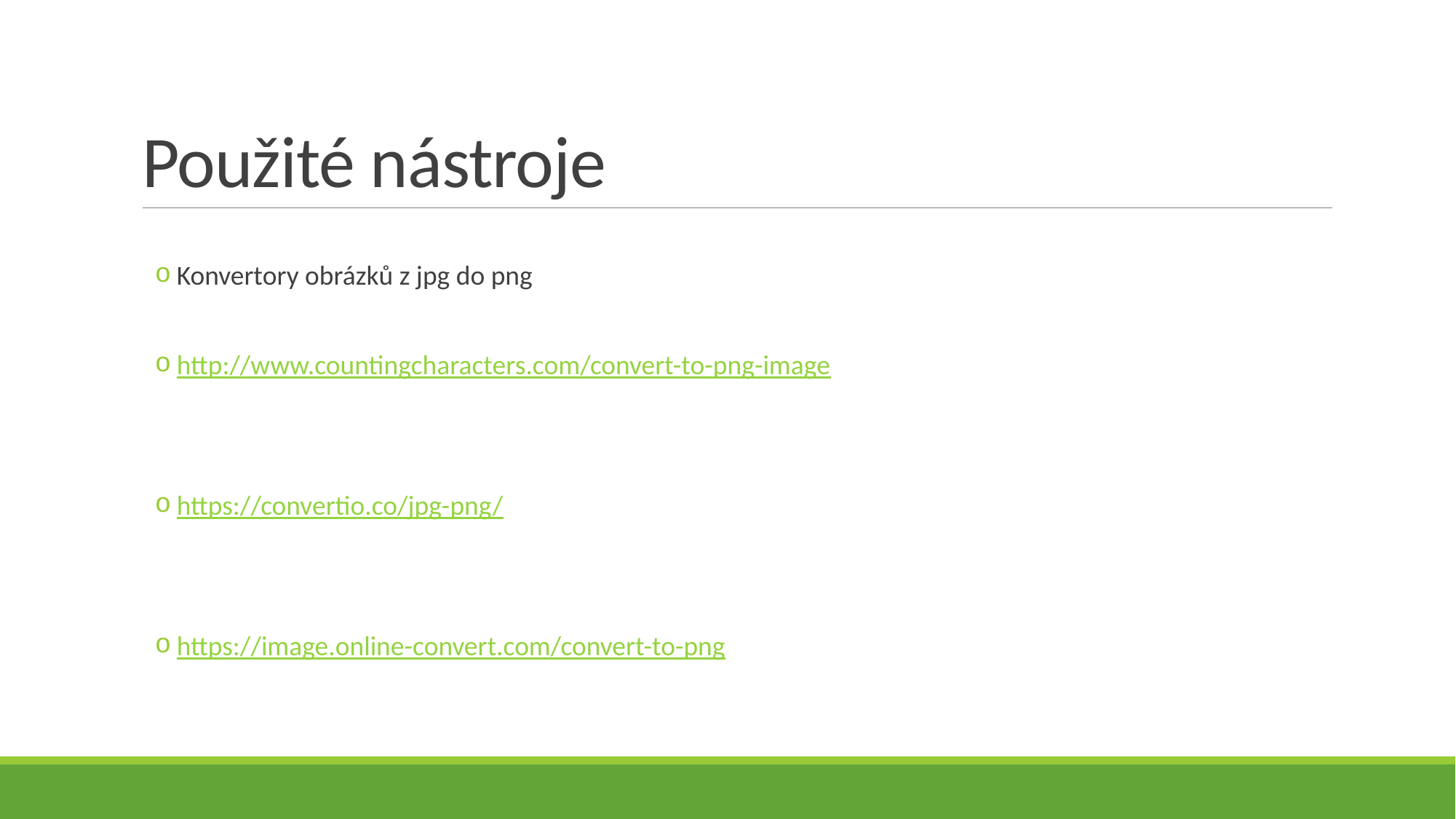

# Použité nástroje

Konvertory obrázků z jpg do png

http://www.countingcharacters.com/convert-to-png-image

https://convertio.co/jpg-png/

https://image.online-convert.com/convert-to-png